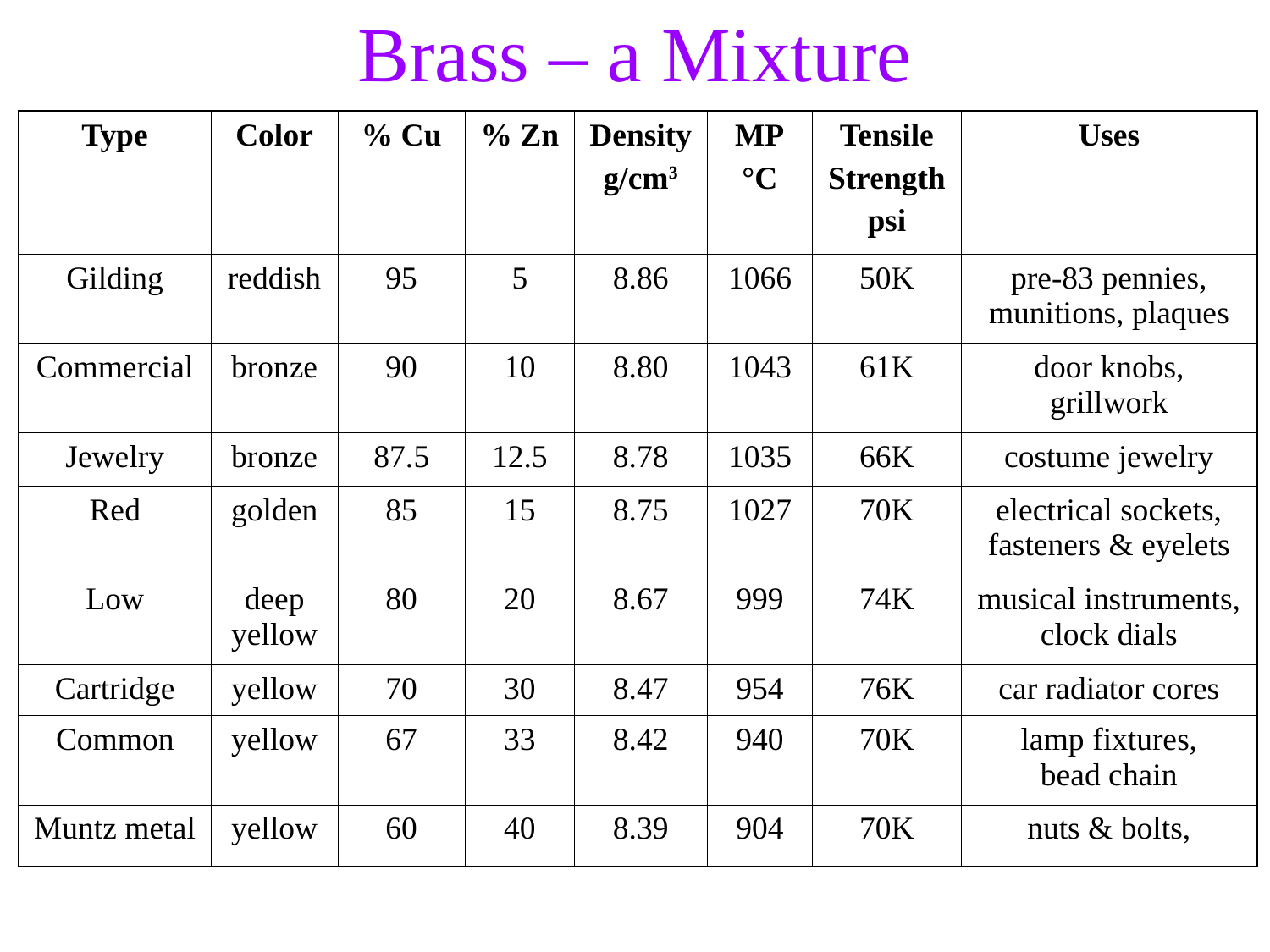

Brass – a Mixture
| Type | Color | % Cu | % Zn | Density g/cm3 | MP °C | Tensile Strength psi | Uses |
| --- | --- | --- | --- | --- | --- | --- | --- |
| Gilding | reddish | 95 | 5 | 8.86 | 1066 | 50K | pre-83 pennies, munitions, plaques |
| Commercial | bronze | 90 | 10 | 8.80 | 1043 | 61K | door knobs, grillwork |
| Jewelry | bronze | 87.5 | 12.5 | 8.78 | 1035 | 66K | costume jewelry |
| Red | golden | 85 | 15 | 8.75 | 1027 | 70K | electrical sockets, fasteners & eyelets |
| Low | deep yellow | 80 | 20 | 8.67 | 999 | 74K | musical instruments, clock dials |
| Cartridge | yellow | 70 | 30 | 8.47 | 954 | 76K | car radiator cores |
| Common | yellow | 67 | 33 | 8.42 | 940 | 70K | lamp fixtures, bead chain |
| Muntz metal | yellow | 60 | 40 | 8.39 | 904 | 70K | nuts & bolts, |